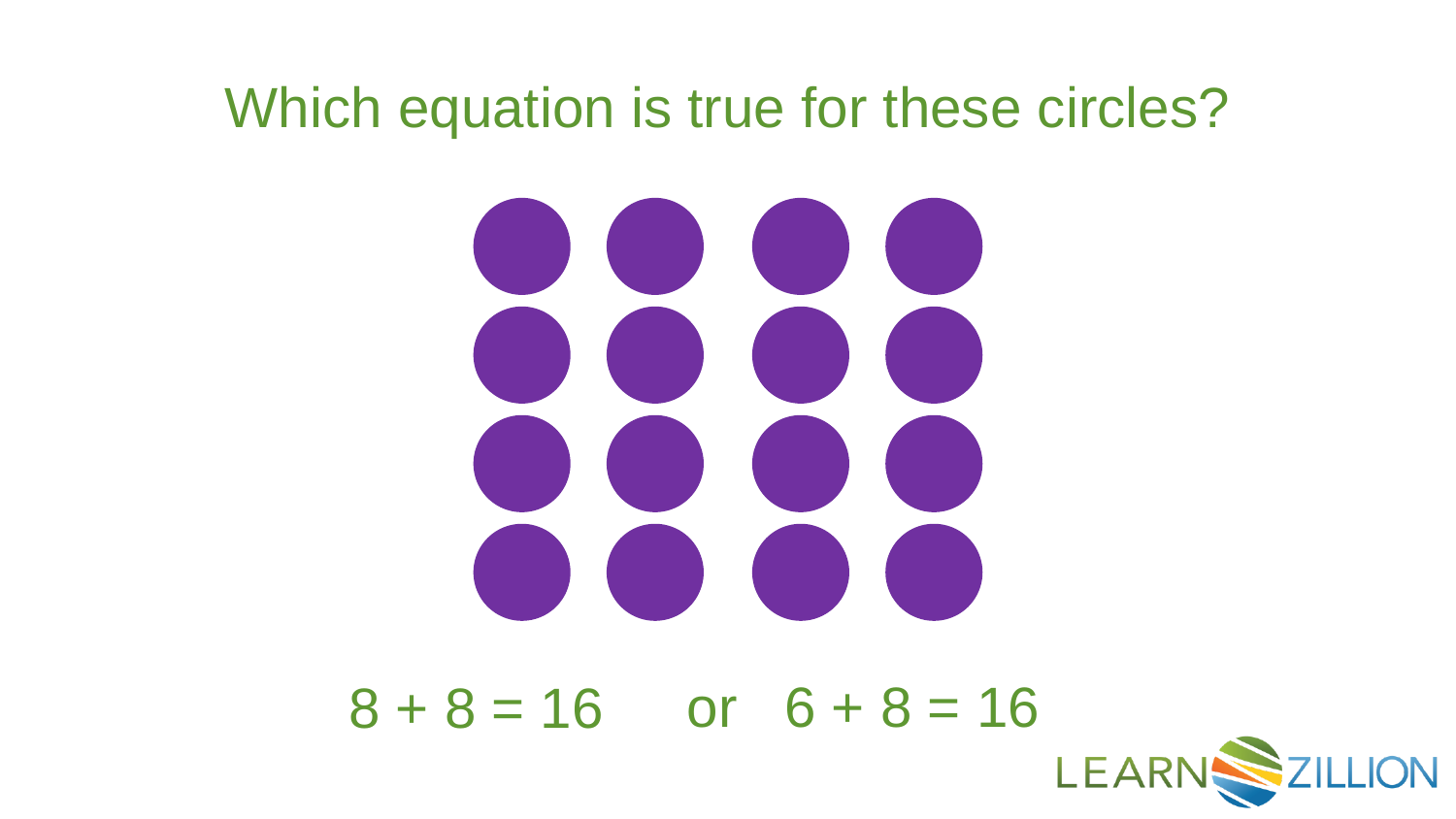

Which equation is true for these circles?

or   6 + 8 = 16
8 + 8 = 16